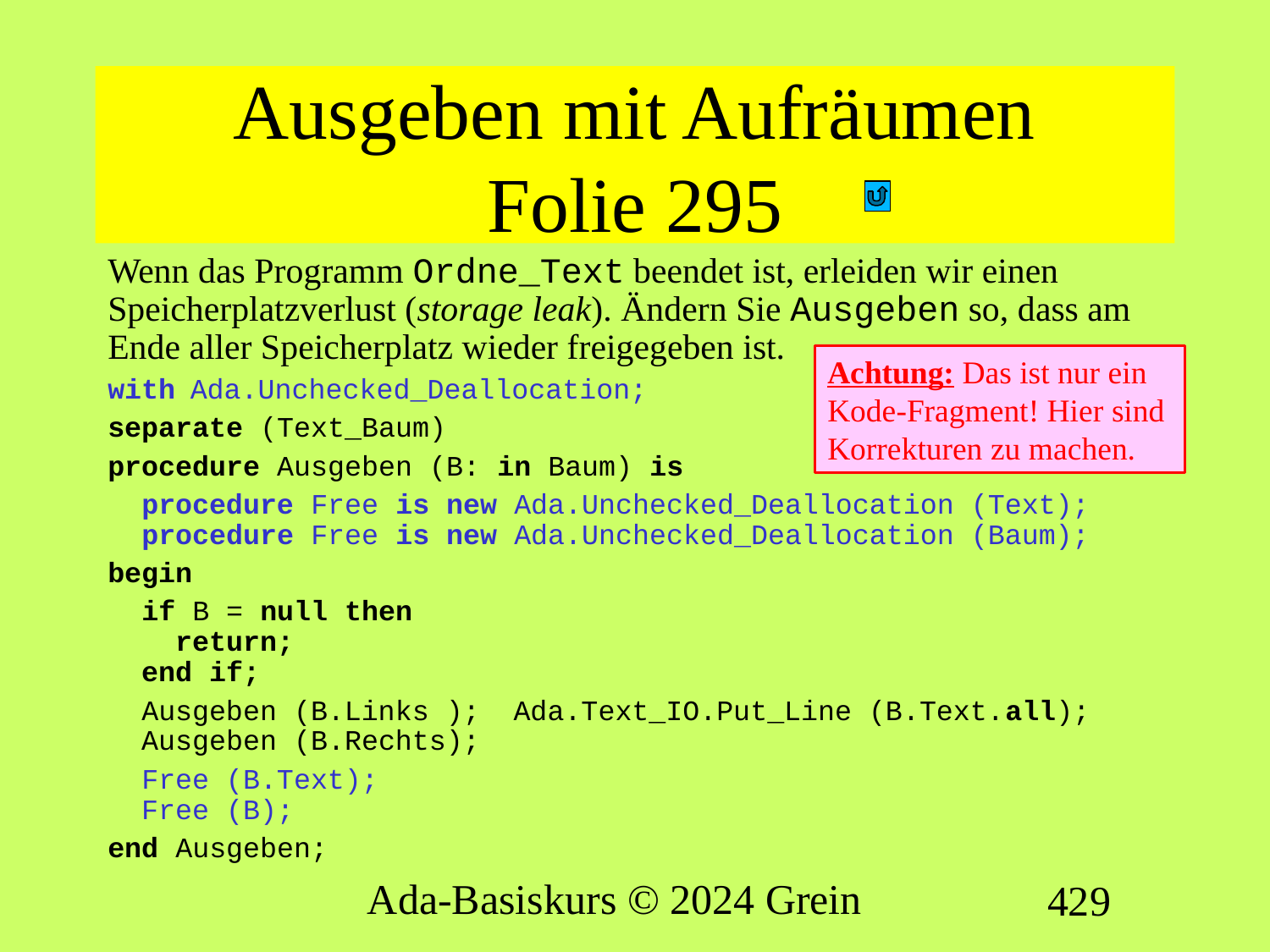

# Ausgeben mit Aufräumen Folie 295

Wenn das Programm Ordne_Text beendet ist, erleiden wir einen Speicherplatzverlust (storage leak). Ändern Sie Ausgeben so, dass am Ende aller Speicherplatz wieder freigegeben ist.
with Ada.Unchecked_Deallocation;
separate (Text_Baum)
procedure Ausgeben (B: in Baum) is
  procedure Free is new Ada.Unchecked_Deallocation (Text);
  procedure Free is new Ada.Unchecked_Deallocation (Baum);
begin
  if B = null then
    return;
  end if;
  Ausgeben (B.Links );  Ada.Text_IO.Put_Line (B.Text.all);
  Ausgeben (B.Rechts);
  Free (B.Text);
  Free (B);
end Ausgeben;
Achtung: Das ist nur ein Kode-Fragment! Hier sind Korrekturen zu machen.
Ada-Basiskurs © 2024 Grein
429